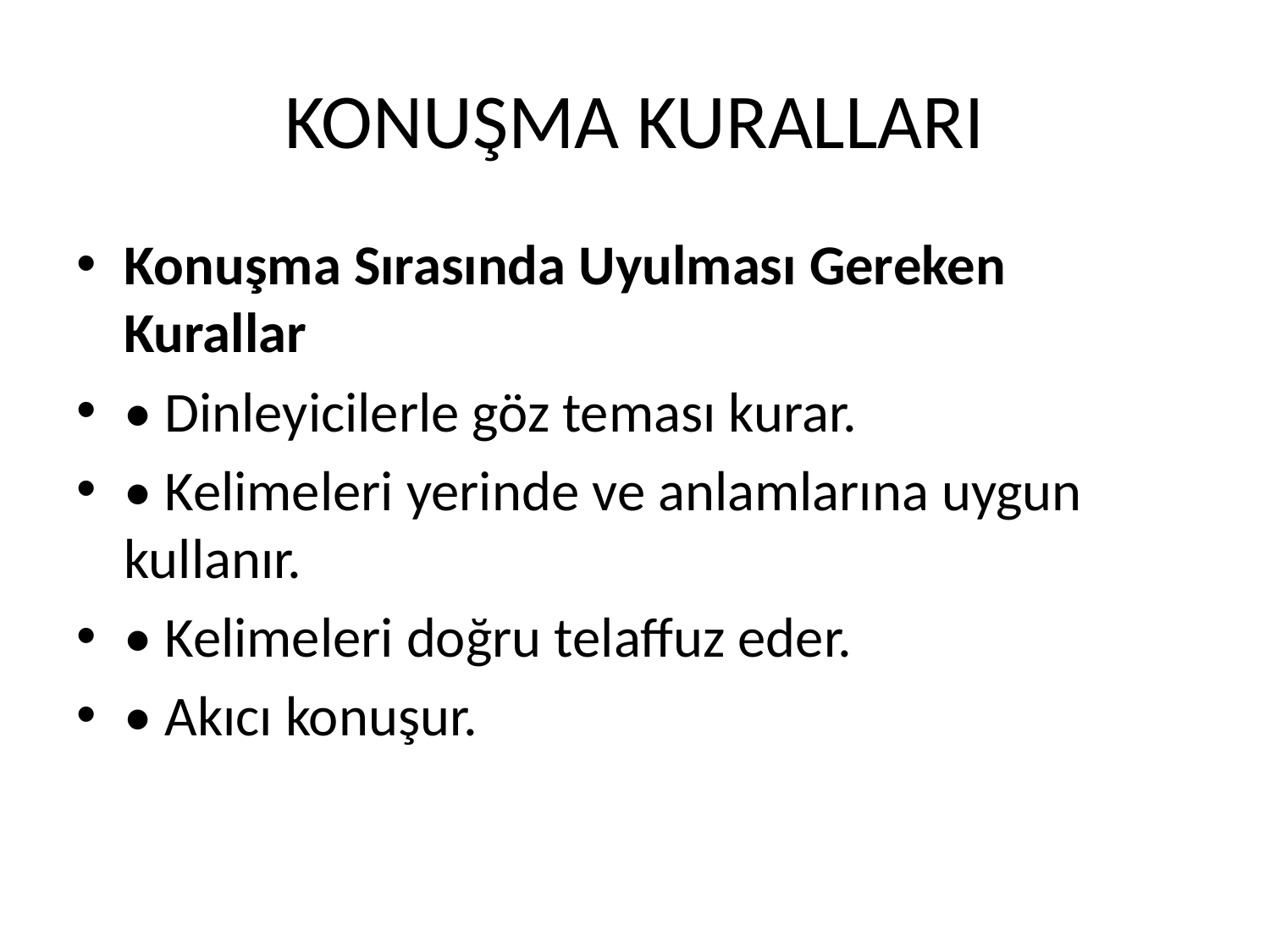

# KONUŞMA KURALLARI
Konuşma Sırasında Uyulması Gereken Kurallar
• Dinleyicilerle göz teması kurar.
• Kelimeleri yerinde ve anlamlarına uygun kullanır.
• Kelimeleri doğru telaffuz eder.
• Akıcı konuşur.